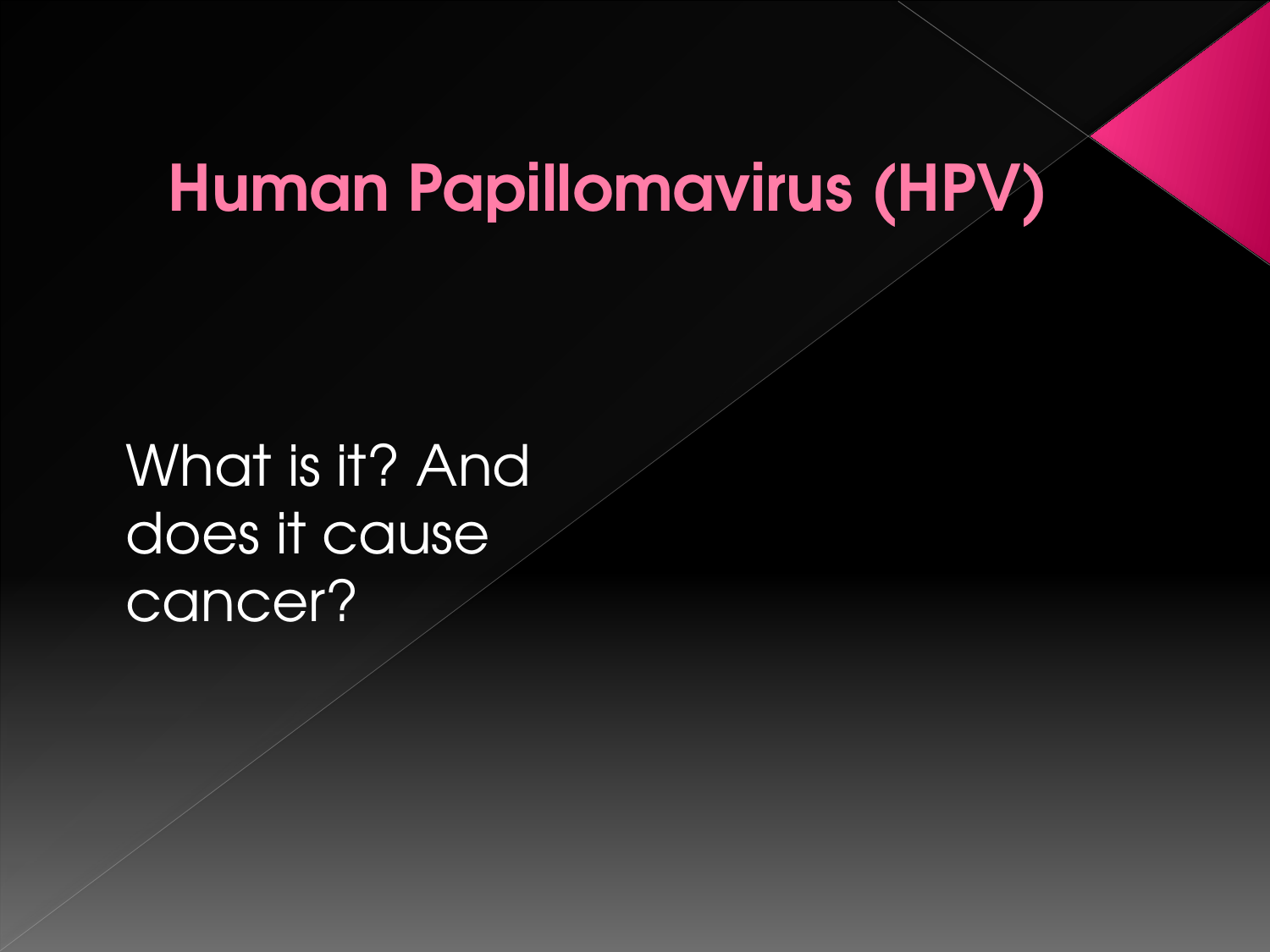

# Human Papillomavirus (HPV)
What is it? And does it cause cancer?